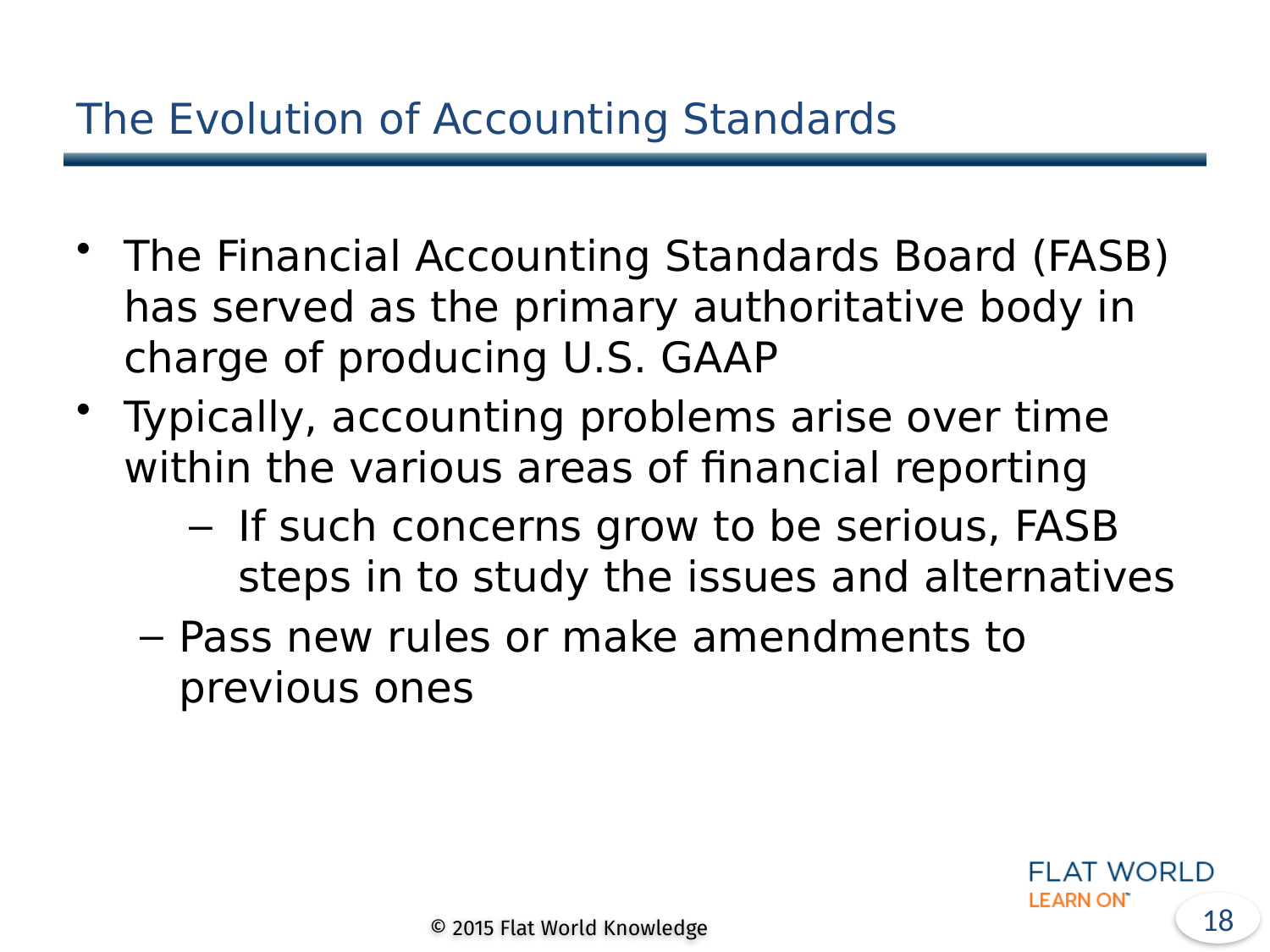

# The Evolution of Accounting Standards

The Financial Accounting Standards Board (FASB) has served as the primary authoritative body in charge of producing U.S. GAAP
Typically, accounting problems arise over time within the various areas of financial reporting
If such concerns grow to be serious, FASB steps in to study the issues and alternatives
Pass new rules or make amendments to previous ones

18
© 2015 Flat World Knowledge